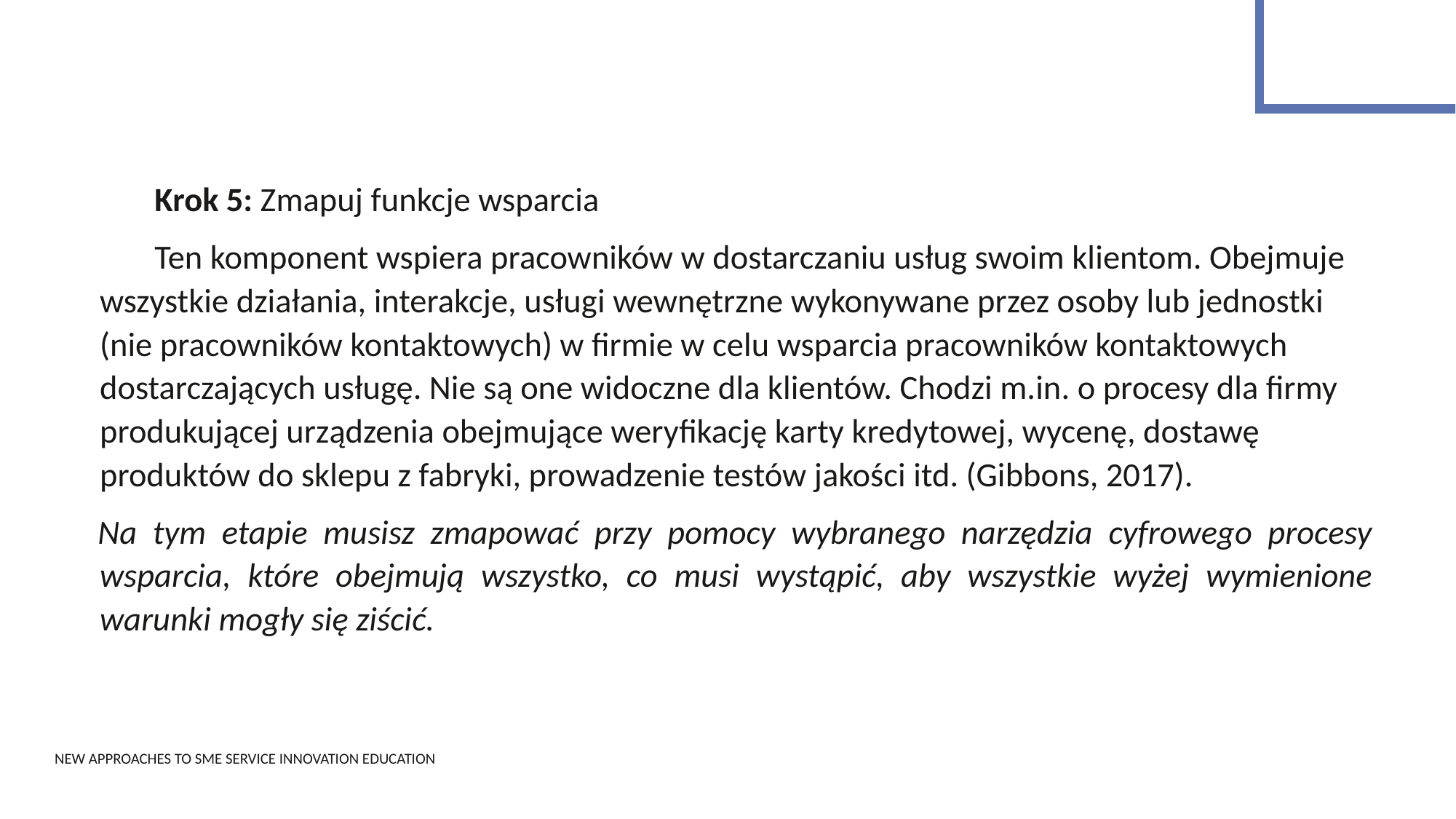

Krok 5: Zmapuj funkcje wsparcia
Ten komponent wspiera pracowników w dostarczaniu usług swoim klientom. Obejmuje wszystkie działania, interakcje, usługi wewnętrzne wykonywane przez osoby lub jednostki (nie pracowników kontaktowych) w firmie w celu wsparcia pracowników kontaktowych dostarczających usługę. Nie są one widoczne dla klientów. Chodzi m.in. o procesy dla firmy produkującej urządzenia obejmujące weryfikację karty kredytowej, wycenę, dostawę produktów do sklepu z fabryki, prowadzenie testów jakości itd. (Gibbons, 2017).
Na tym etapie musisz zmapować przy pomocy wybranego narzędzia cyfrowego procesy wsparcia, które obejmują wszystko, co musi wystąpić, aby wszystkie wyżej wymienione warunki mogły się ziścić.